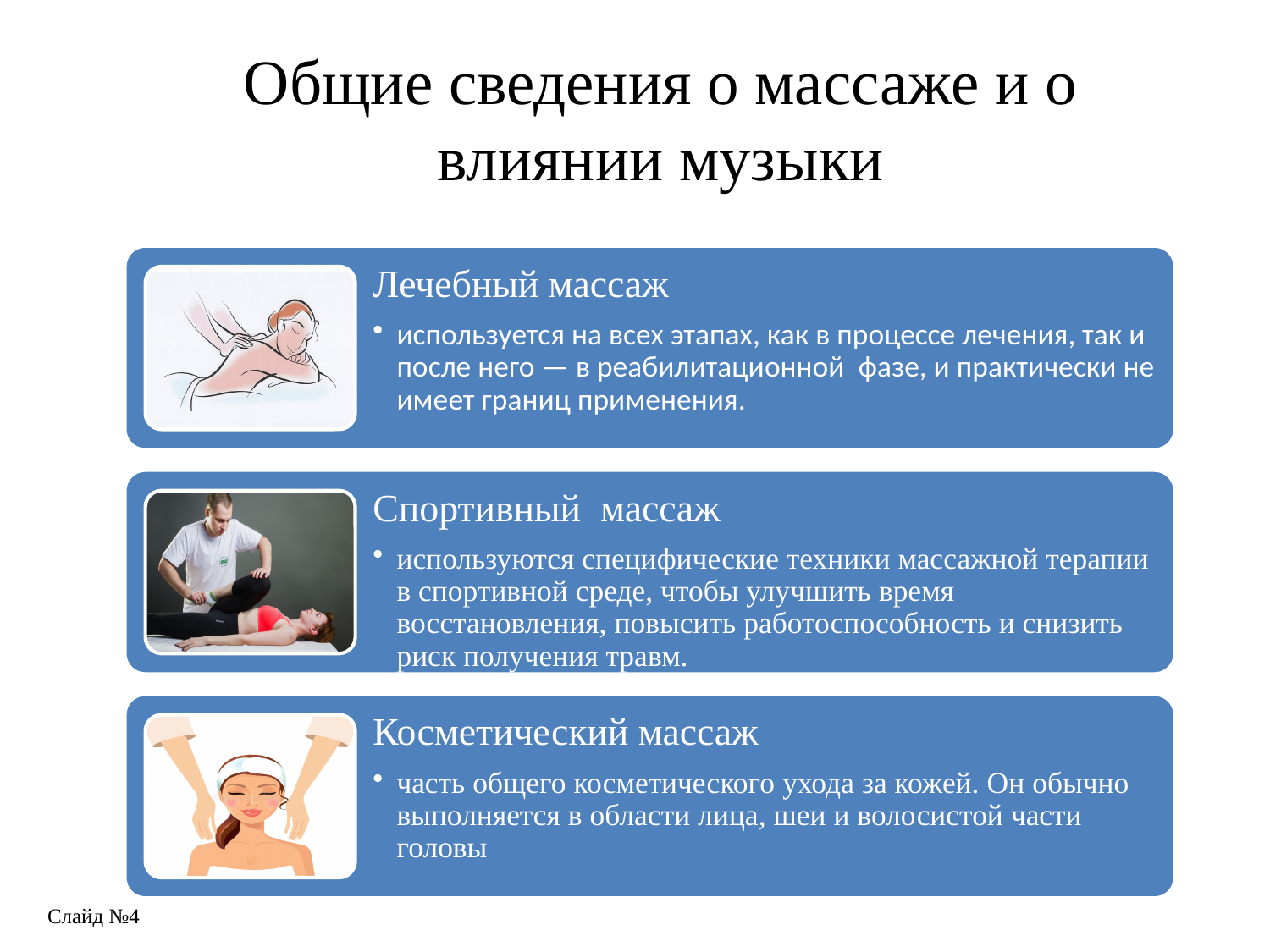

# Общие сведения о массаже и о влиянии музыки
Лечебный массаж
используется на всех этапах, как в процессе лечения, так и после него — в реабилитационной  фазе, и практически не имеет границ применения.
Спортивный  массаж
используются специфические техники массажной терапии в спортивной среде, чтобы улучшить время восстановления, повысить работоспособность и снизить риск получения травм.
Косметический массаж
часть общего косметического ухода за кожей. Он обычно выполняется в области лица, шеи и волосистой части головы
Слайд №4